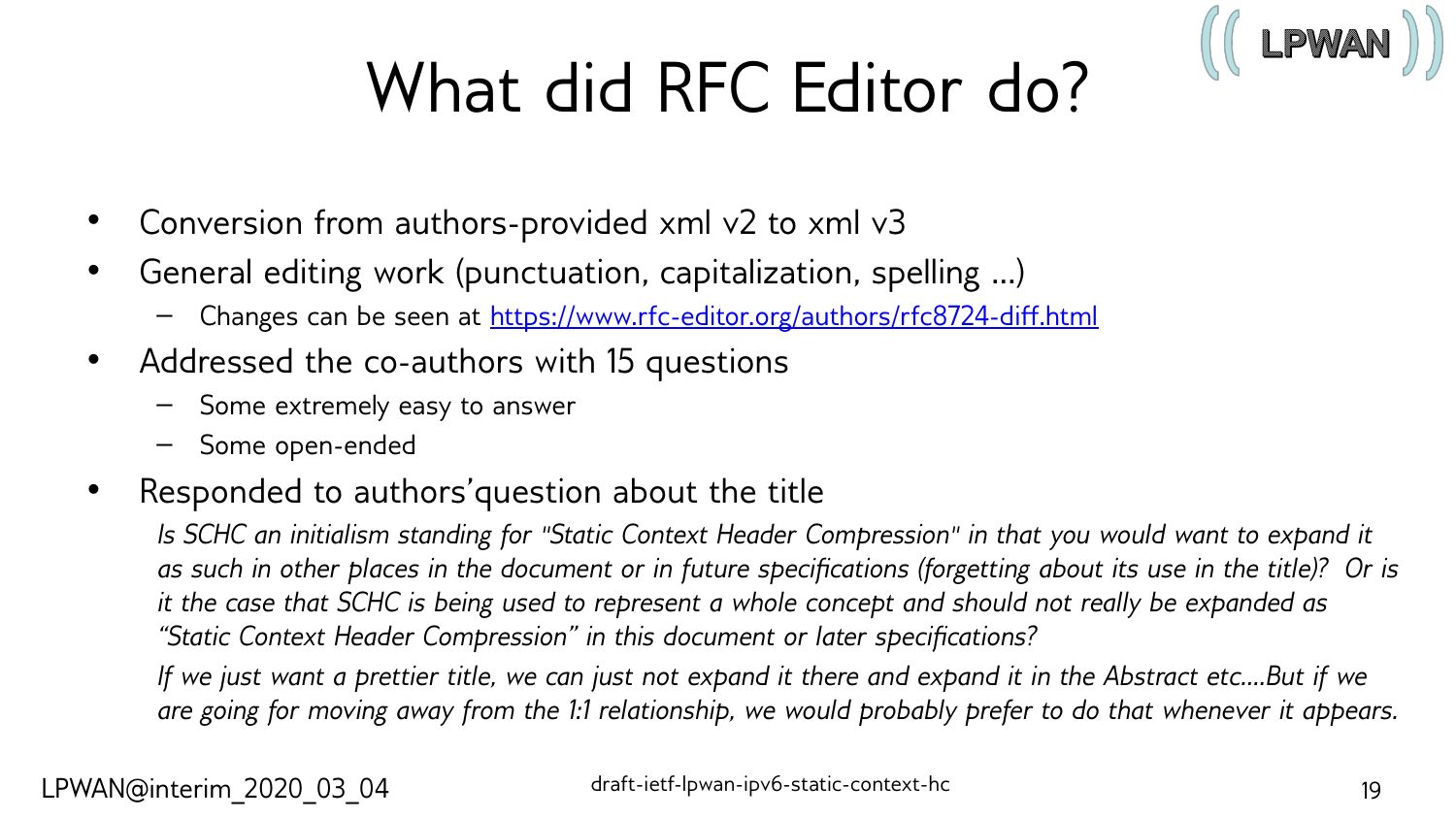

# What did RFC Editor do?
Conversion from authors-provided xml v2 to xml v3
General editing work (punctuation, capitalization, spelling …)
Changes can be seen at https://www.rfc-editor.org/authors/rfc8724-diff.html
Addressed the co-authors with 15 questions
Some extremely easy to answer
Some open-ended
Responded to authors’question about the title
Is SCHC an initialism standing for "Static Context Header Compression" in that you would want to expand it as such in other places in the document or in future specifications (forgetting about its use in the title)?  Or is it the case that SCHC is being used to represent a whole concept and should not really be expanded as “Static Context Header Compression” in this document or later specifications?
If we just want a prettier title, we can just not expand it there and expand it in the Abstract etc….But if we are going for moving away from the 1:1 relationship, we would probably prefer to do that whenever it appears.
19